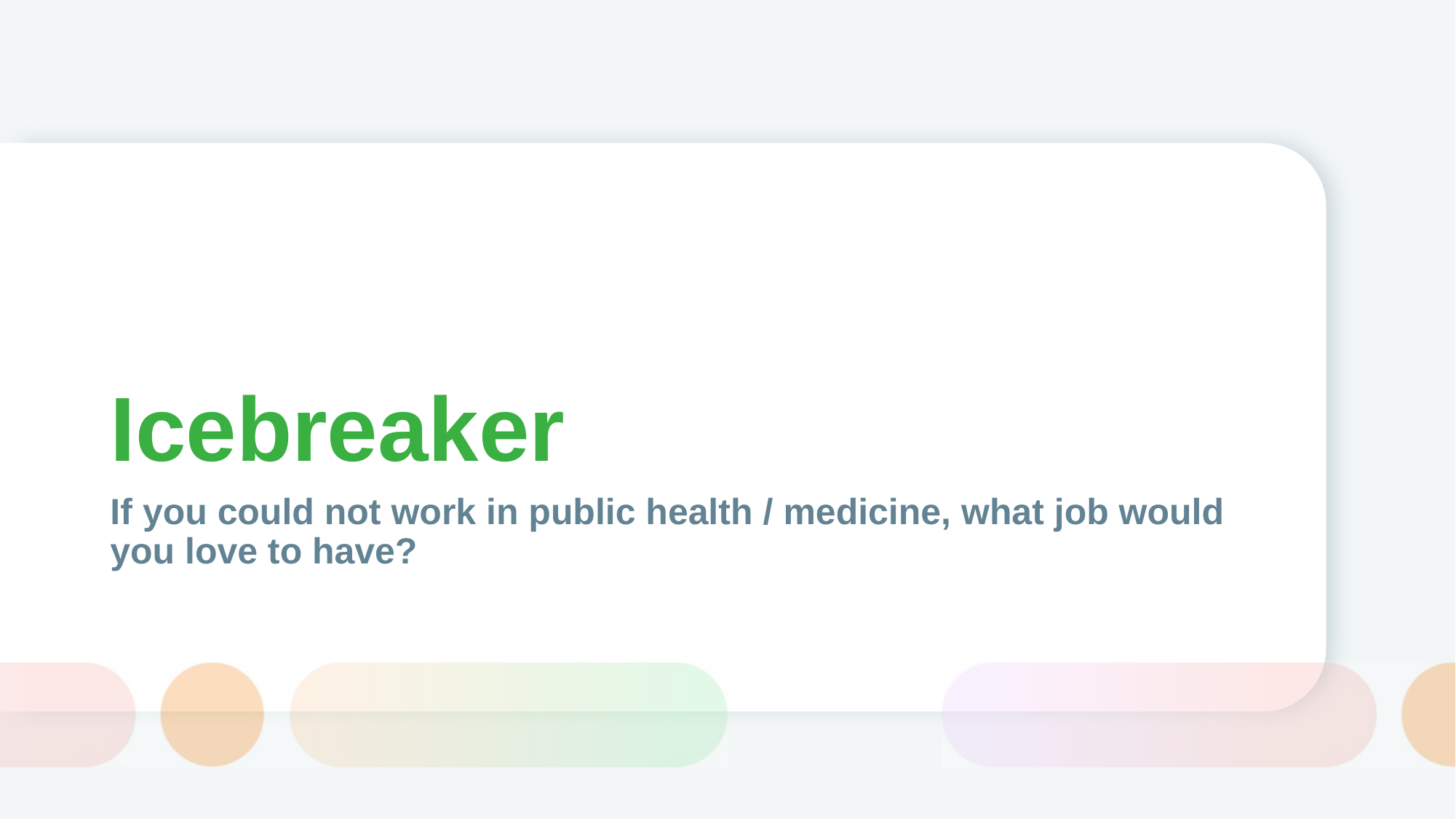

# Icebreaker
If you could not work in public health / medicine, what job would you love to have?